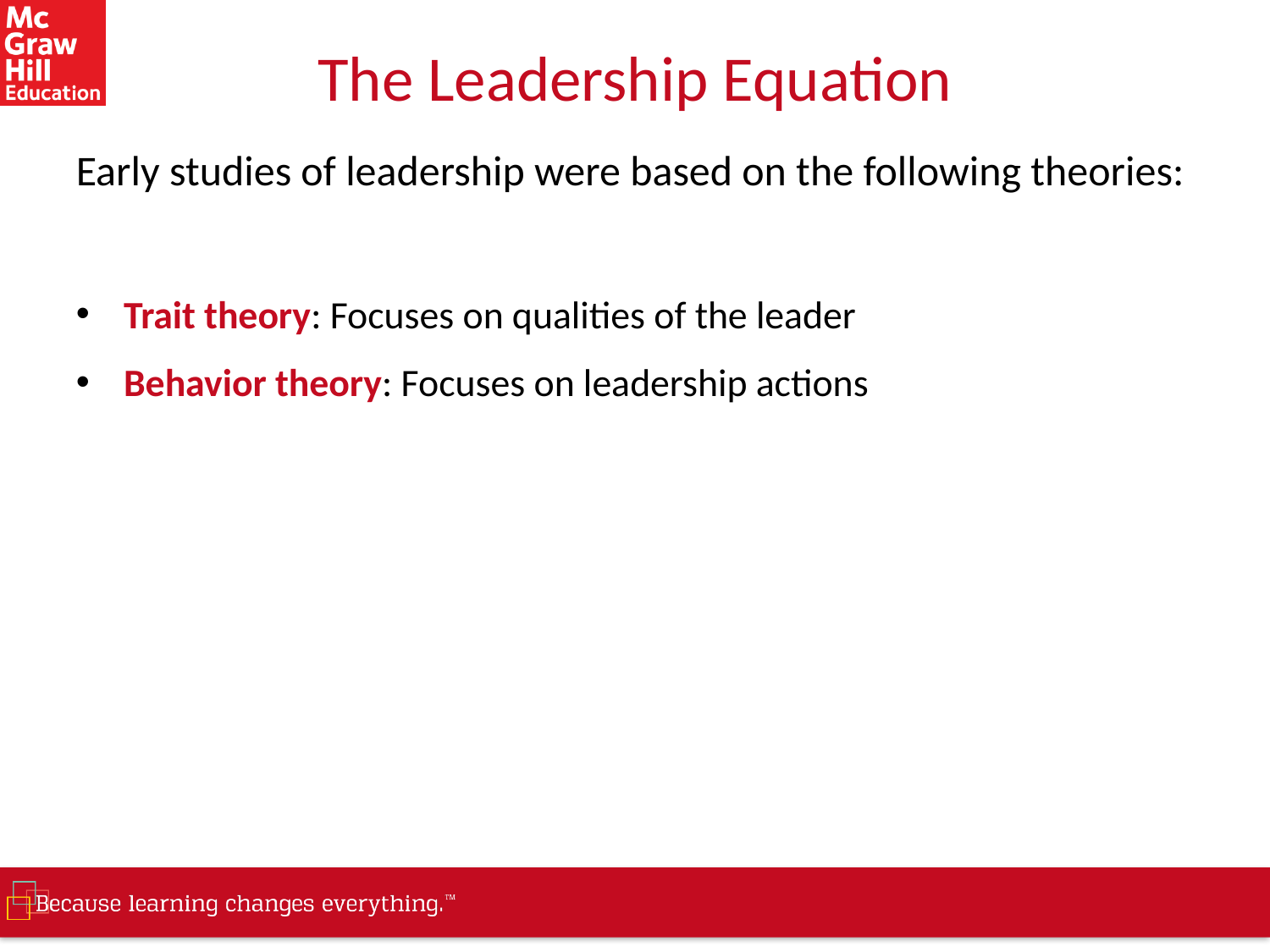

# The Leadership Equation
Early studies of leadership were based on the following theories:

Trait theory: Focuses on qualities of the leader
Behavior theory: Focuses on leadership actions